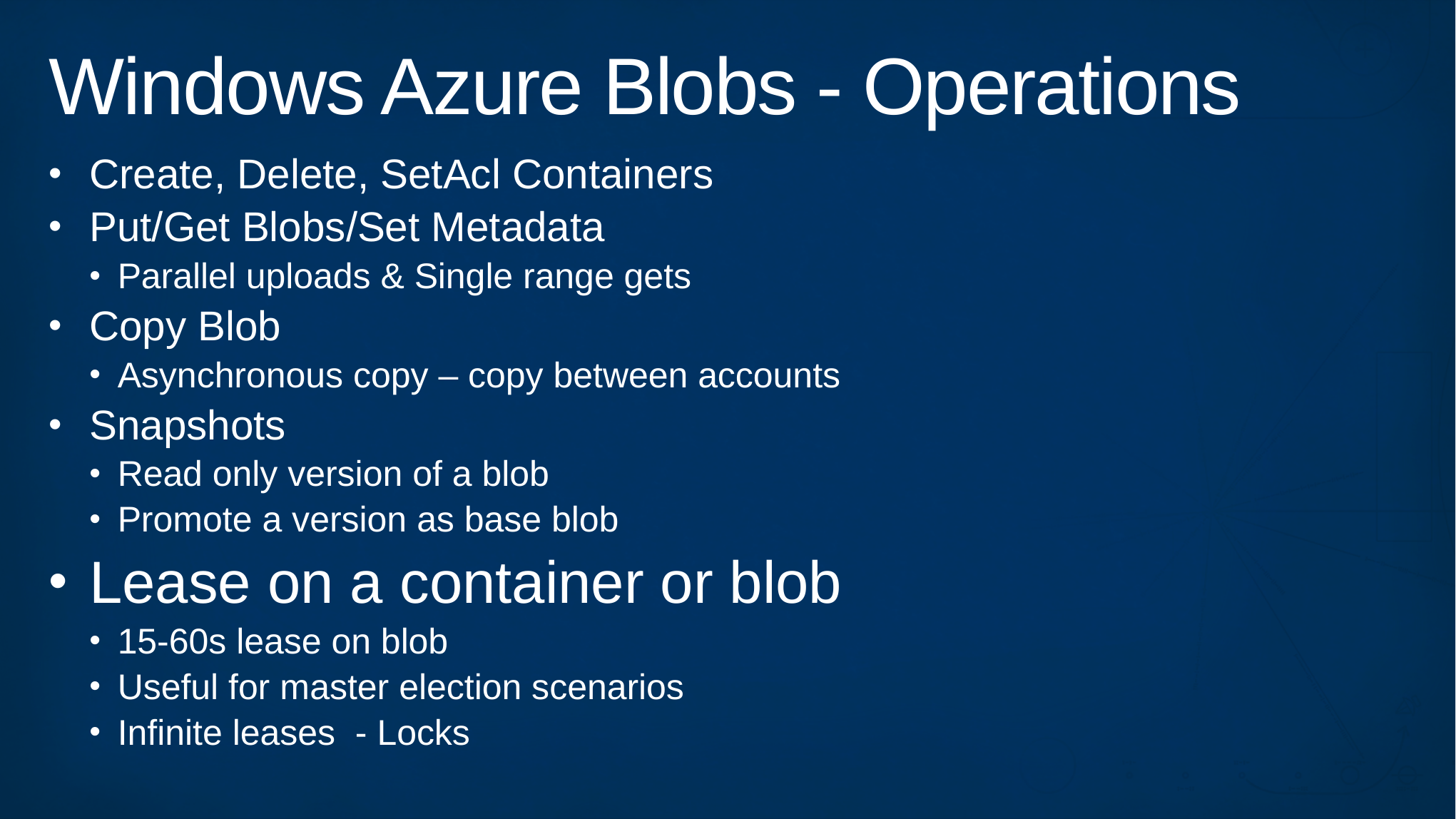

# Windows Azure Blobs - Operations
Create, Delete, SetAcl Containers
Put/Get Blobs/Set Metadata
Parallel uploads & Single range gets
Copy Blob
Asynchronous copy – copy between accounts
Snapshots
Read only version of a blob
Promote a version as base blob
Lease on a container or blob
15-60s lease on blob
Useful for master election scenarios
Infinite leases  - Locks